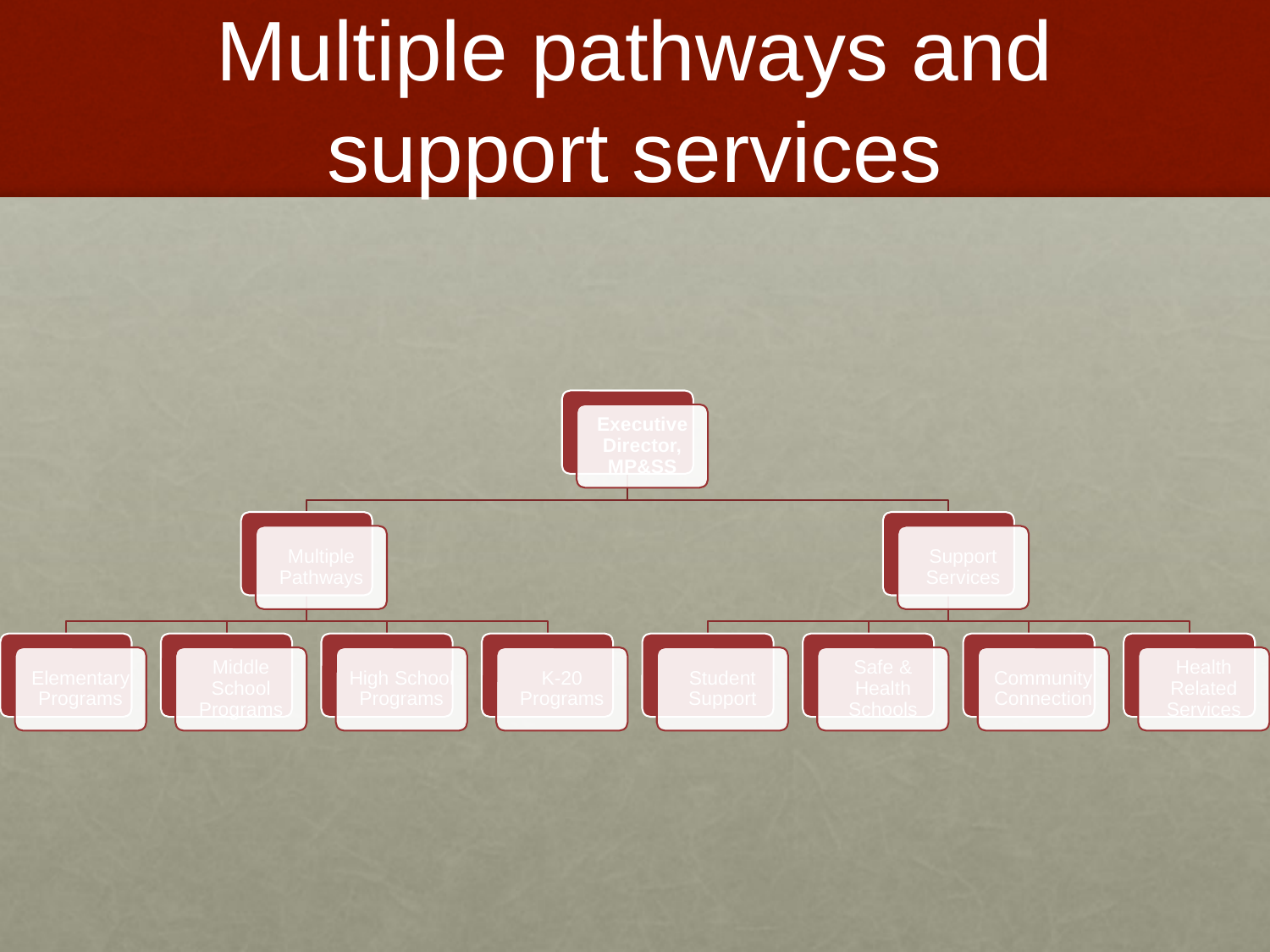

# Multiple pathways and support services
Executive Director, MP&SS
Multiple Pathways
Elementary Programs
Middle School Programs
High School Programs
K-20 Programs
Support Services
Student Support
Safe & Health Schools
Community Connection
Health Related Services